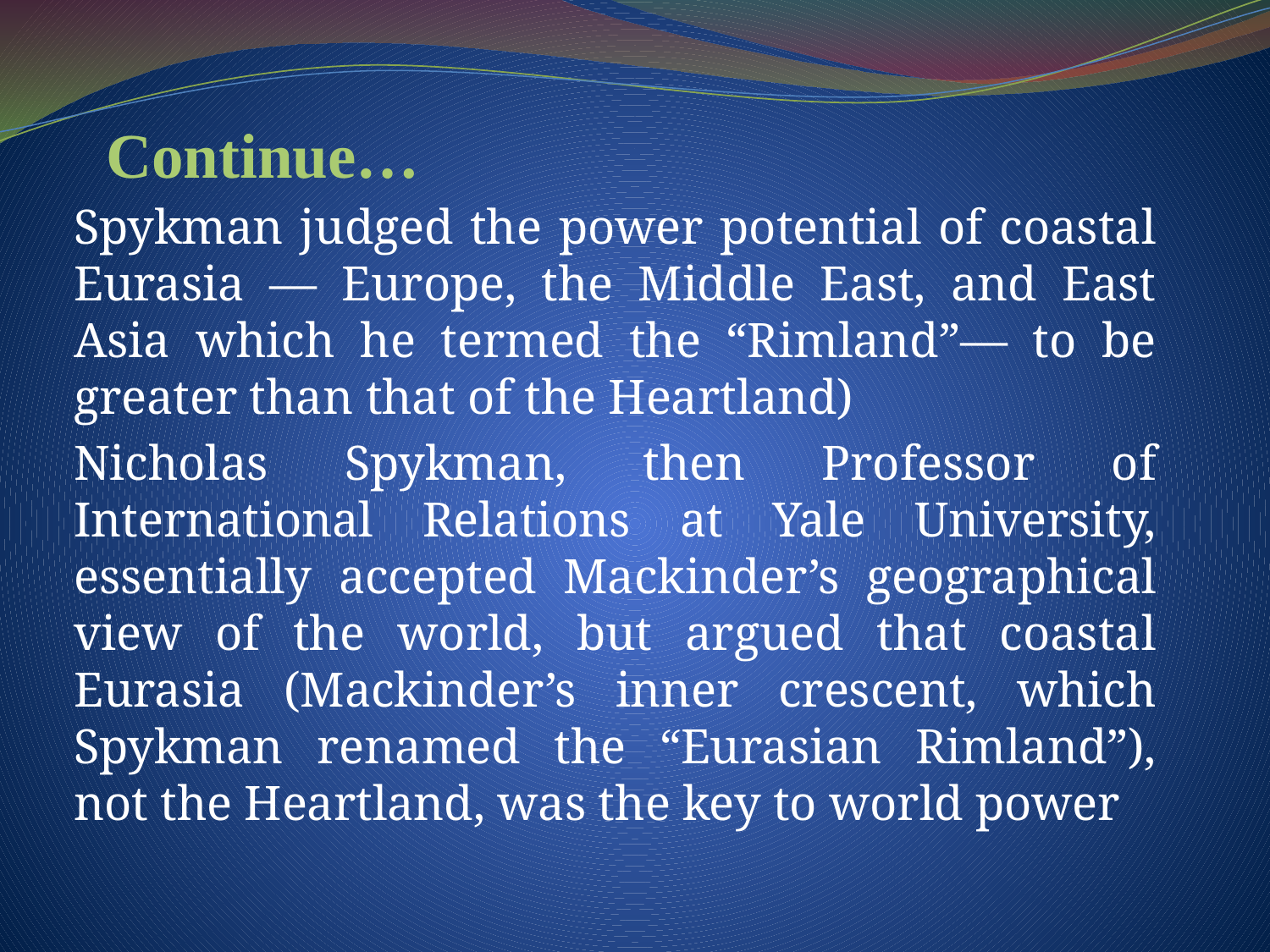

# Continue…
Spykman judged the power potential of coastal Eurasia — Europe, the Middle East, and East Asia which he termed the “Rimland”— to be greater than that of the Heartland)
Nicholas Spykman, then Professor of International Relations at Yale University, essentially accepted Mackinder’s geographical view of the world, but argued that coastal Eurasia (Mackinder’s inner crescent, which Spykman renamed the “Eurasian Rimland”), not the Heartland, was the key to world power